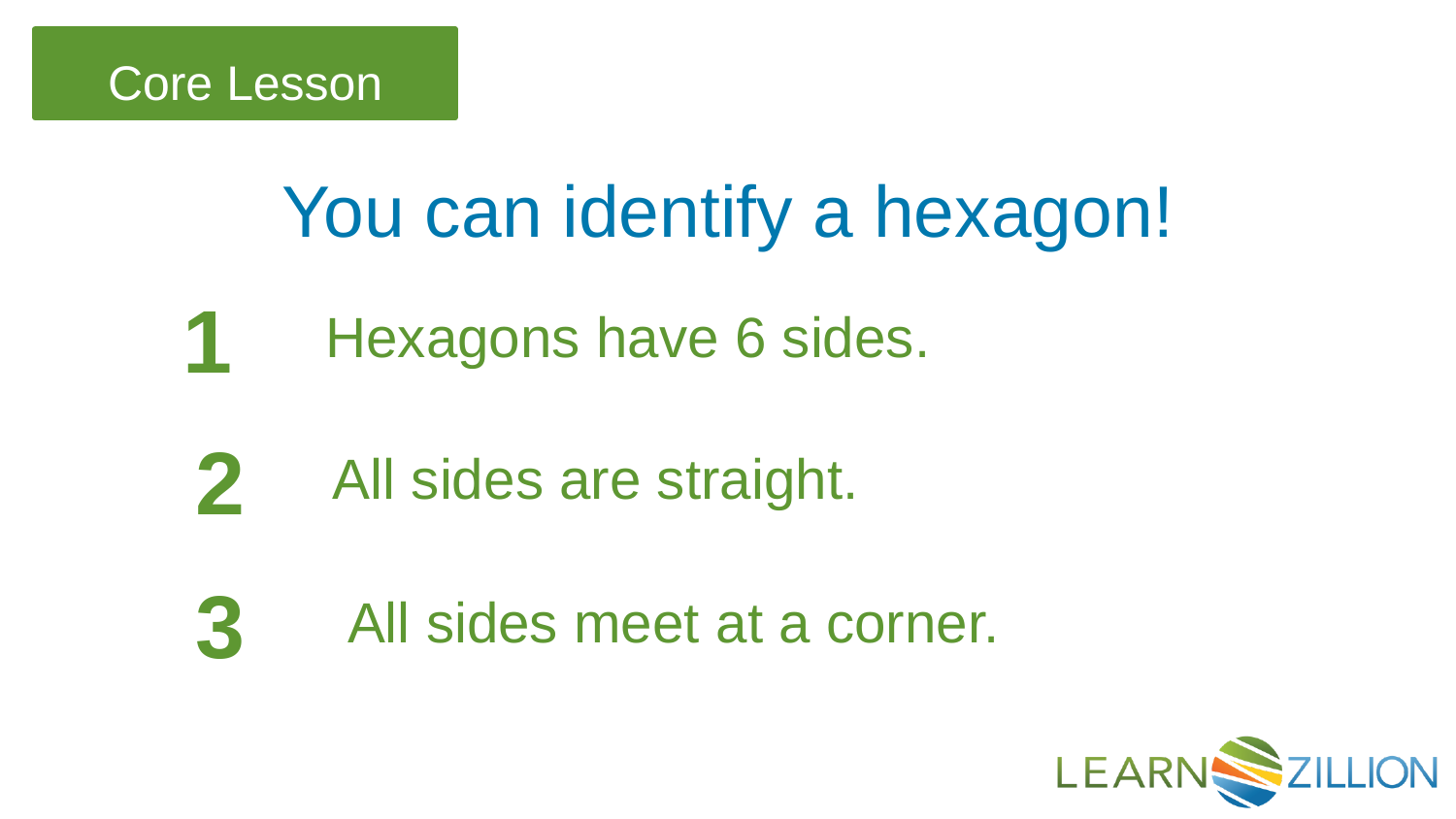

You can identify a hexagon!
1
Hexagons have 6 sides.
2
All sides are straight.
3
All sides meet at a corner.